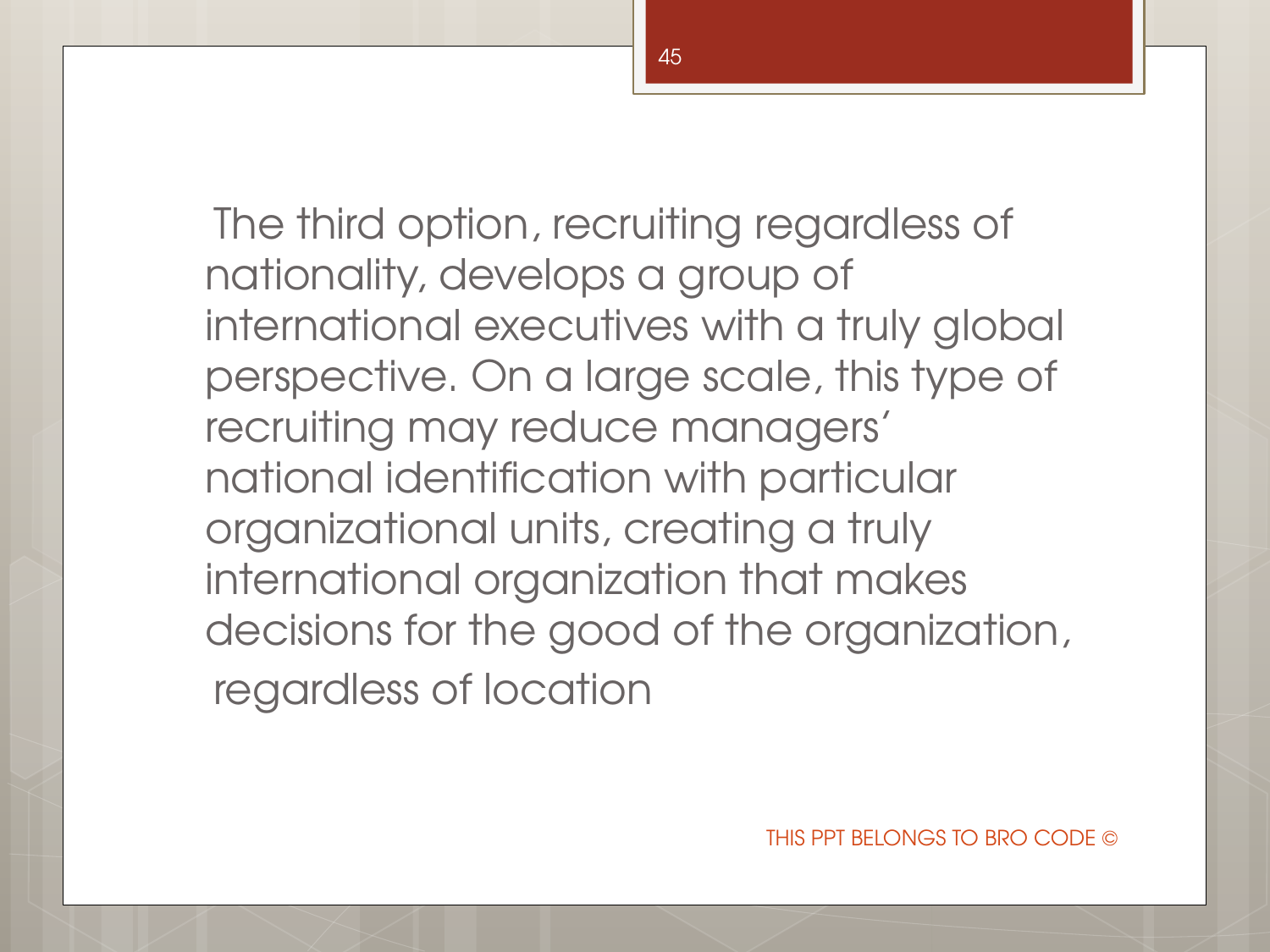

45
    The third option, recruiting regardless of nationality, develops a group of international executives with a truly global perspective. On a large scale, this type of recruiting may reduce managers’ national identification with particular organizational units, creating a truly international organization that makes decisions for the good of the organization,
    regardless of location
THIS PPT BELONGS TO BRO CODE ©